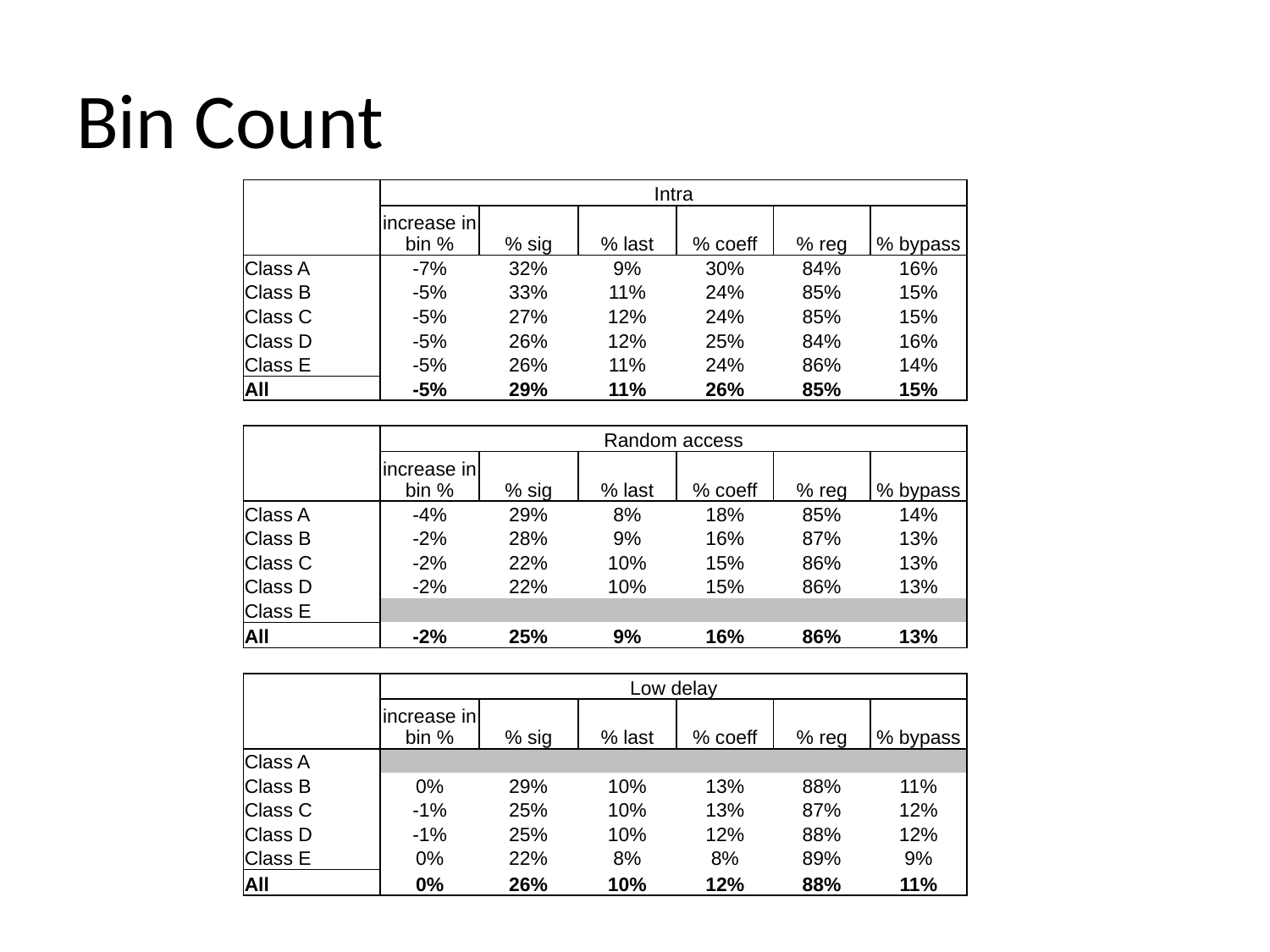

# Bin Count
|  | Intra |  |  |  |  |  |
| --- | --- | --- | --- | --- | --- | --- |
|  | increase in bin % | % sig | % last | % coeff | % reg | % bypass |
| Class A | -7% | 32% | 9% | 30% | 84% | 16% |
| Class B | -5% | 33% | 11% | 24% | 85% | 15% |
| Class C | -5% | 27% | 12% | 24% | 85% | 15% |
| Class D | -5% | 26% | 12% | 25% | 84% | 16% |
| Class E | -5% | 26% | 11% | 24% | 86% | 14% |
| All | -5% | 29% | 11% | 26% | 85% | 15% |
|  |  |  |  |  |  |  |
|  | Random access |  |  |  |  |  |
|  | increase in bin % | % sig | % last | % coeff | % reg | % bypass |
| Class A | -4% | 29% | 8% | 18% | 85% | 14% |
| Class B | -2% | 28% | 9% | 16% | 87% | 13% |
| Class C | -2% | 22% | 10% | 15% | 86% | 13% |
| Class D | -2% | 22% | 10% | 15% | 86% | 13% |
| Class E |  |  |  |  |  |  |
| All | -2% | 25% | 9% | 16% | 86% | 13% |
|  |  |  |  |  |  |  |
|  | Low delay |  |  |  |  |  |
|  | increase in bin % | % sig | % last | % coeff | % reg | % bypass |
| Class A |  |  |  |  |  |  |
| Class B | 0% | 29% | 10% | 13% | 88% | 11% |
| Class C | -1% | 25% | 10% | 13% | 87% | 12% |
| Class D | -1% | 25% | 10% | 12% | 88% | 12% |
| Class E | 0% | 22% | 8% | 8% | 89% | 9% |
| All | 0% | 26% | 10% | 12% | 88% | 11% |